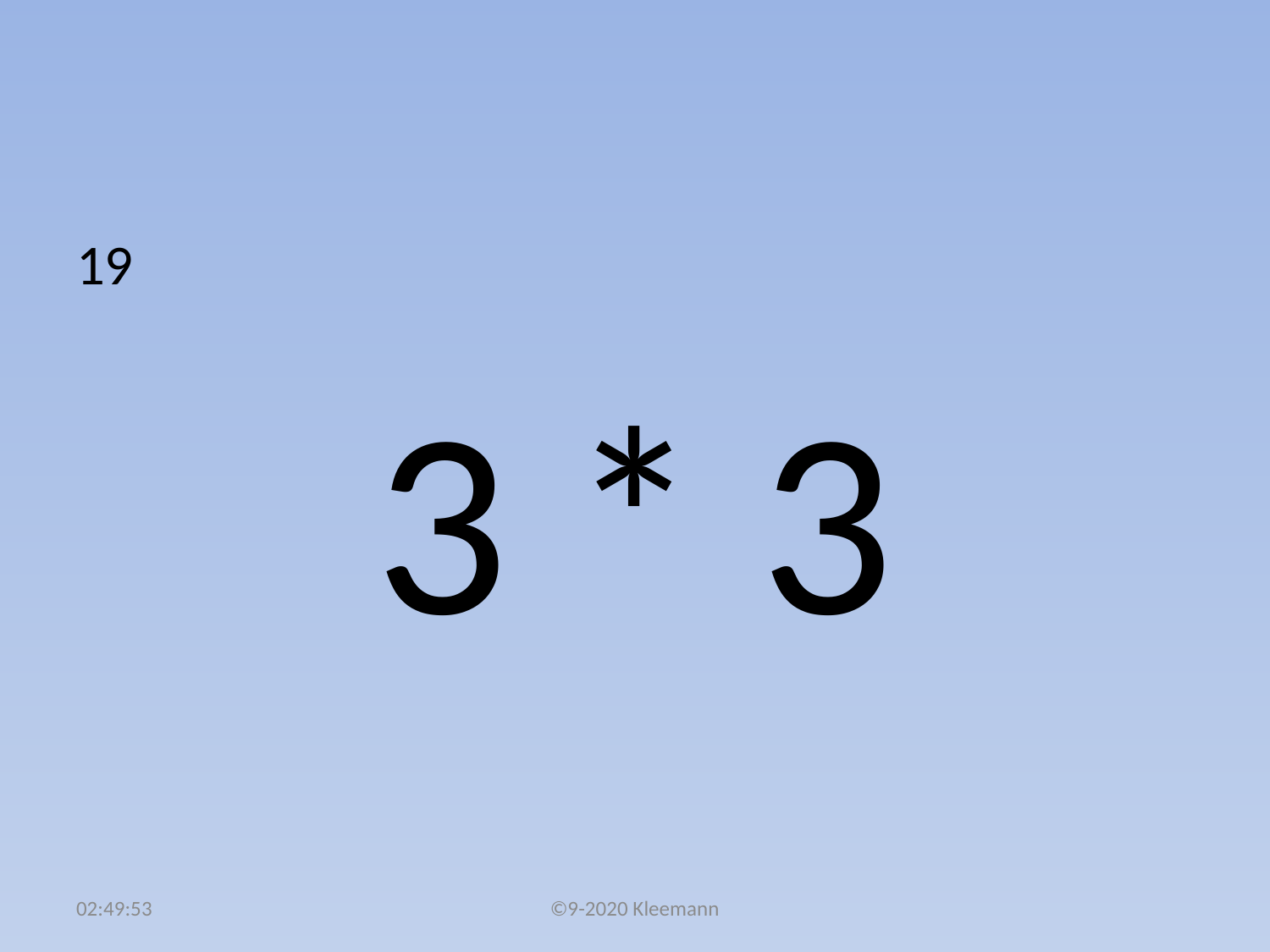

#
19
3 * 3
02:49:53
©9-2020 Kleemann